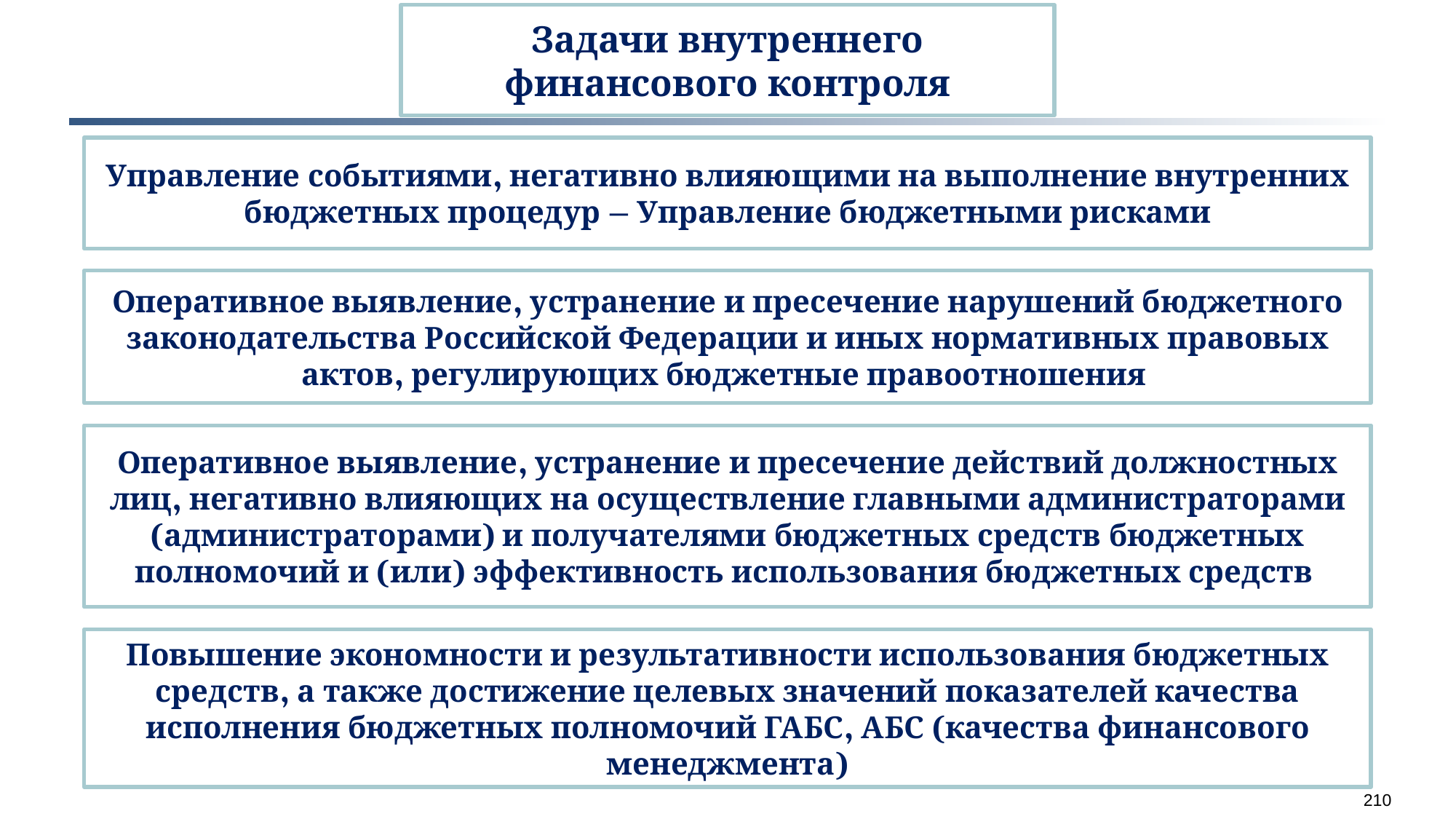

Задачи внутреннего финансового контроля
Управление событиями, негативно влияющими на выполнение внутренних бюджетных процедур – Управление бюджетными рисками
Оперативное выявление, устранение и пресечение нарушений бюджетного законодательства Российской Федерации и иных нормативных правовых актов, регулирующих бюджетные правоотношения
Оперативное выявление, устранение и пресечение действий должностных лиц, негативно влияющих на осуществление главными администраторами (администраторами) и получателями бюджетных средств бюджетных полномочий и (или) эффективность использования бюджетных средств
Повышение экономности и результативности использования бюджетных средств, а также достижение целевых значений показателей качества исполнения бюджетных полномочий ГАБС, АБС (качества финансового менеджмента)